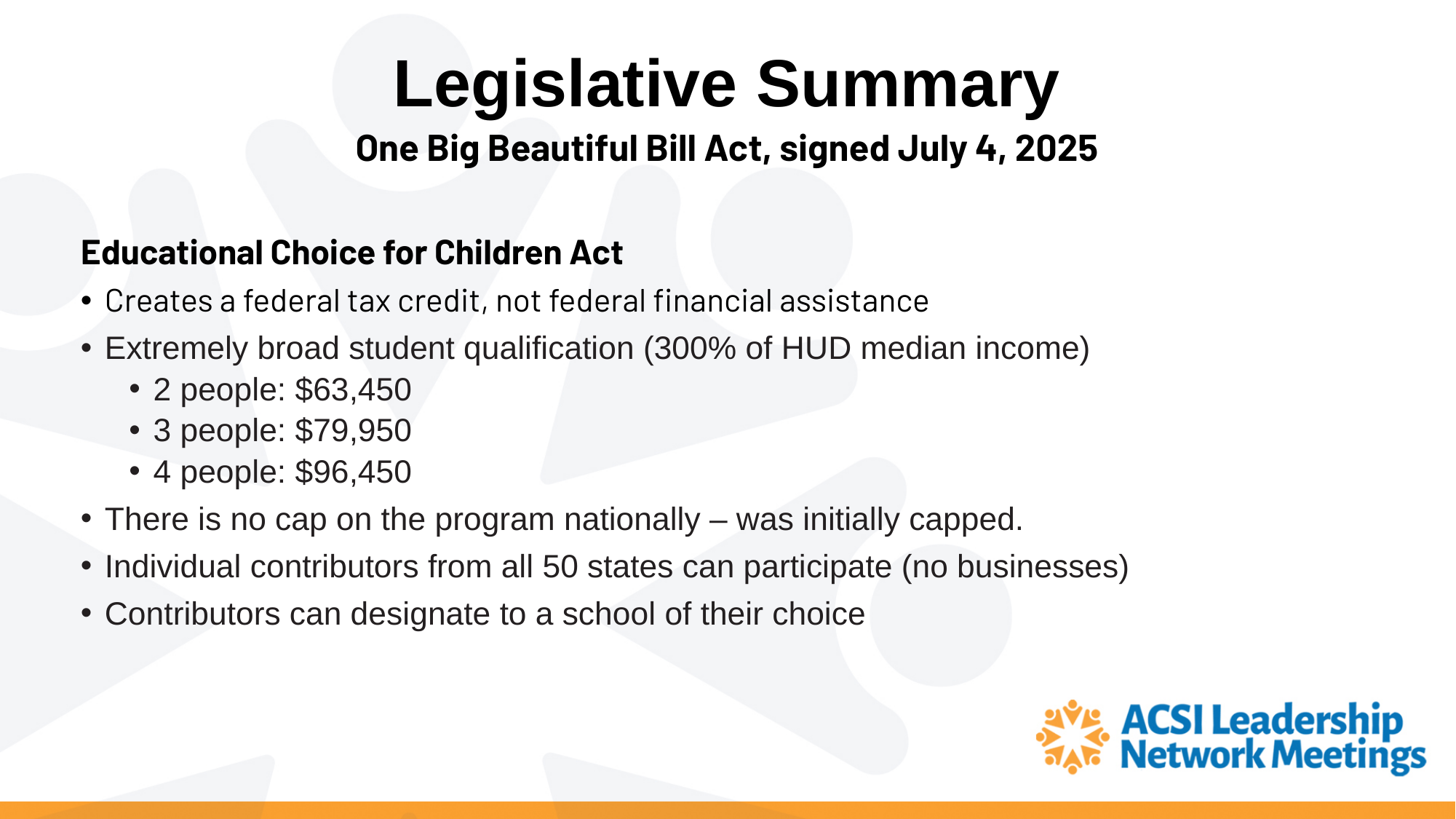

# Legislative Summary
One Big Beautiful Bill Act, signed July 4, 2025

Educational Choice for Children Act
Creates a federal tax credit, not federal financial assistance
Extremely broad student qualification (300% of HUD median income)
2 people: $63,450
3 people: $79,950
4 people: $96,450
There is no cap on the program nationally – was initially capped.
Individual contributors from all 50 states can participate (no businesses)
Contributors can designate to a school of their choice